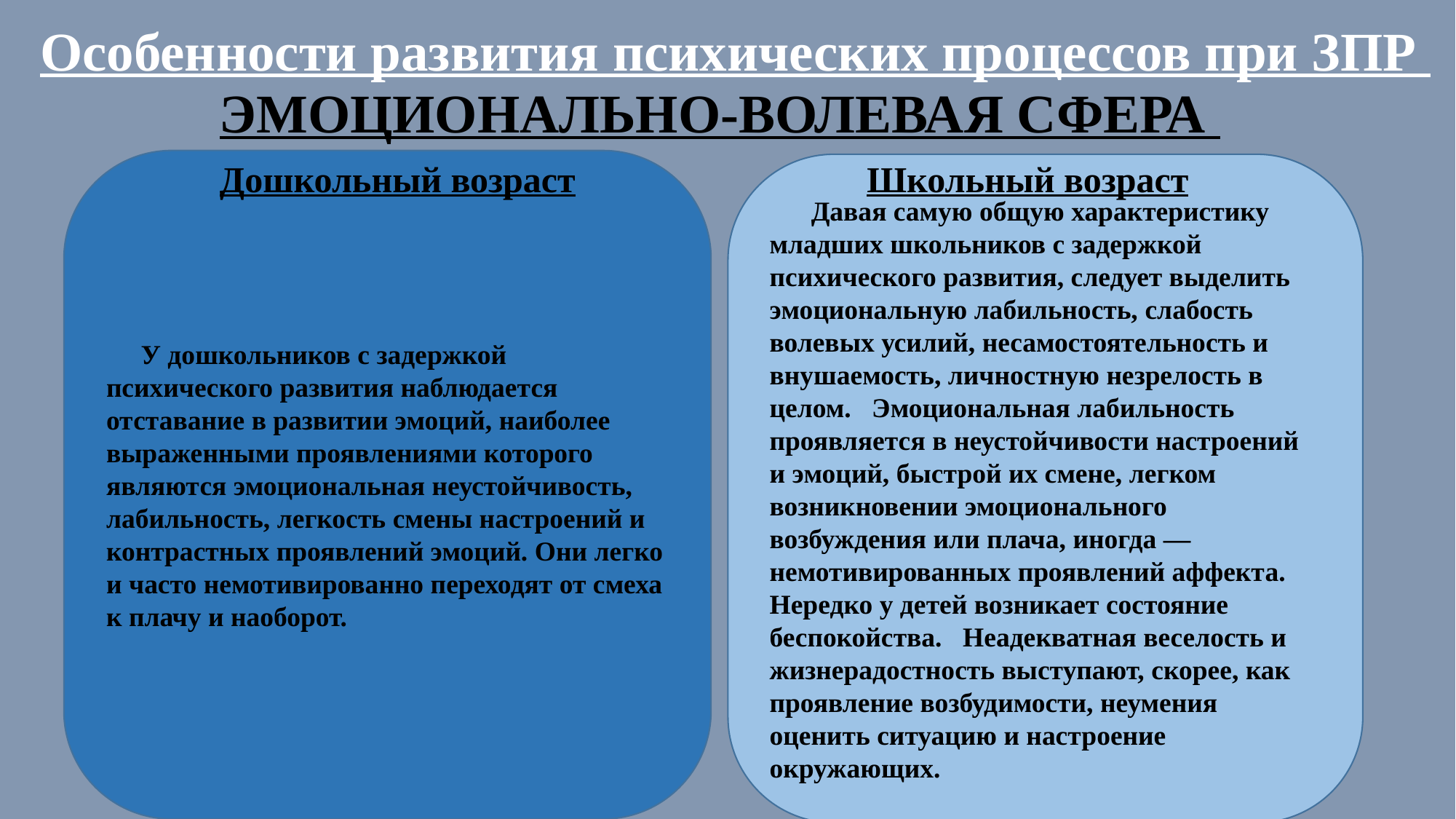

Особенности развития психических процессов при ЗПР

ЭМОЦИОНАЛЬНО-ВОЛЕВАЯ СФЕРА
     У дошкольников с задержкой психического развития наблюдается отставание в развитии эмоций, наиболее выраженными проявлениями которого являются эмоциональная неустойчивость, лабильность, легкость смены настроений и контрастных проявлений эмоций. Они легко и часто немотивированно переходят от смеха к плачу и наоборот.
Дошкольный возраст
Школьный возраст
      Давая самую общую характеристику младших школьников с задержкой психического развития, следует выделить эмоциональную лабильность, слабость волевых усилий, несамостоятельность и внушаемость, личностную незрелость в целом.   Эмоциональная лабильность проявляется в неустойчивости настроений и эмоций, быстрой их смене, легком возникновении эмоционального возбуждения или плача, иногда — немотивированных проявлений аффекта. Нередко у детей возникает состояние беспокойства.   Неадекватная веселость и жизнерадостность выступают, скорее, как проявление возбудимости, неумения оценить ситуацию и настроение окружающих.